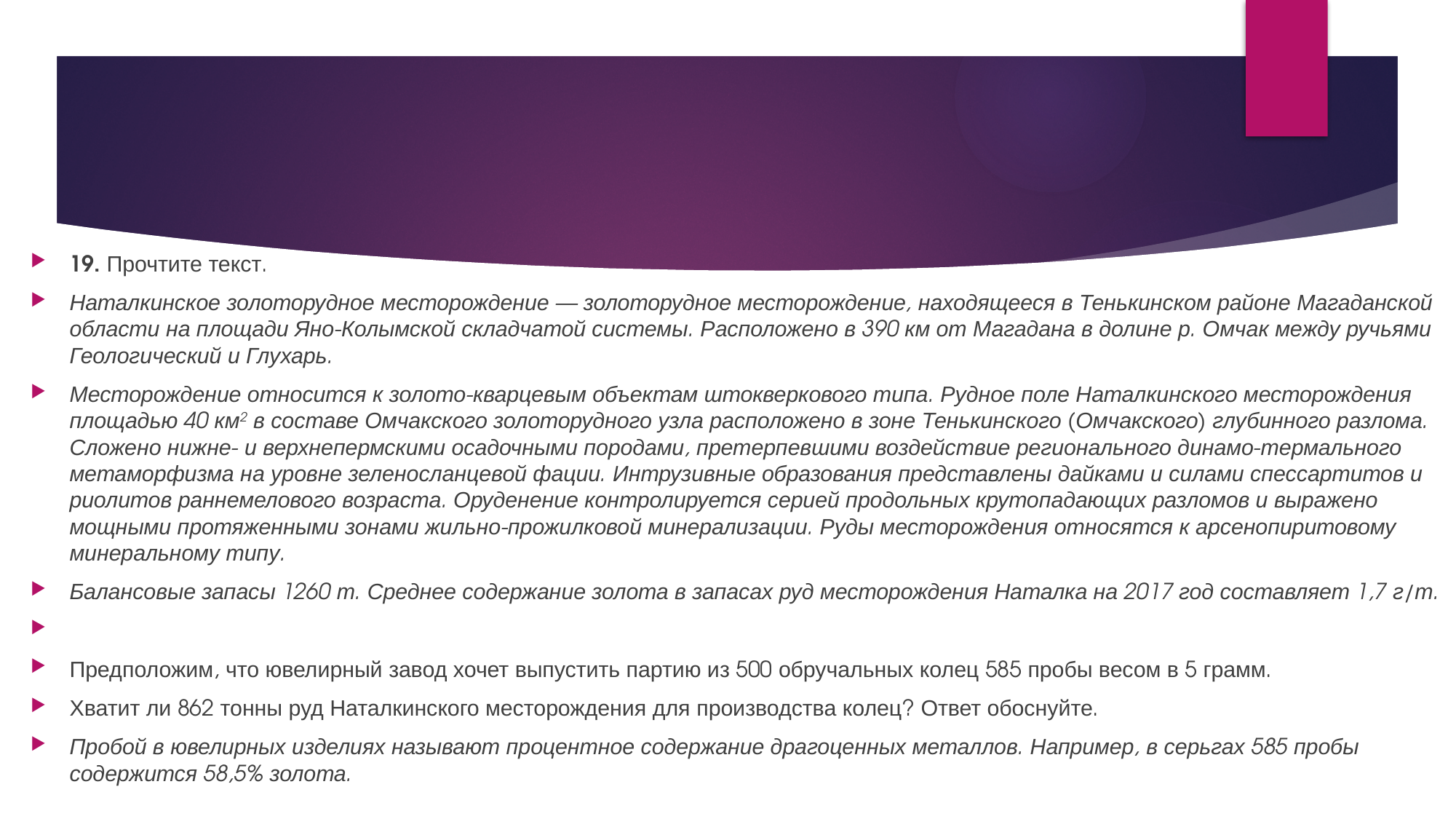

#
19. Прочтите текст.
Наталкинское золоторудное месторождение — золоторудное месторождение, находящееся в Тенькинском районе Магаданской области на площади Яно-Колымской складчатой системы. Расположено в 390 км от Магадана в долине р. Омчак между ручьями Геологический и Глухарь.
Месторождение относится к золото-кварцевым объектам штокверкового типа. Рудное поле Наталкинского месторождения площадью 40 км2 в составе Омчакского золоторудного узла расположено в зоне Тенькинского (Омчакского) глубинного разлома. Сложено нижне- и верхнепермскими осадочными породами, претерпевшими воздействие регионального динамо-термального метаморфизма на уровне зеленосланцевой фации. Интрузивные образования представлены дайками и силами спессартитов и риолитов раннемелового возраста. Оруденение контролируется серией продольных крутопадающих разломов и выражено мощными протяженными зонами жильно-прожилковой минерализации. Руды месторождения относятся к арсенопиритовому минеральному типу.
Балансовые запасы 1260 т. Среднее содержание золота в запасах руд месторождения Наталка на 2017 год составляет 1,7 г/т.

Предположим, что ювелирный завод хочет выпустить партию из 500 обручальных колец 585 пробы весом в 5 грамм.
Хватит ли 862 тонны руд Наталкинского месторождения для производства колец? Ответ обоснуйте.
Пробой в ювелирных изделиях называют процентное содержание драгоценных металлов. Например, в серьгах 585 пробы содержится 58,5% золота.